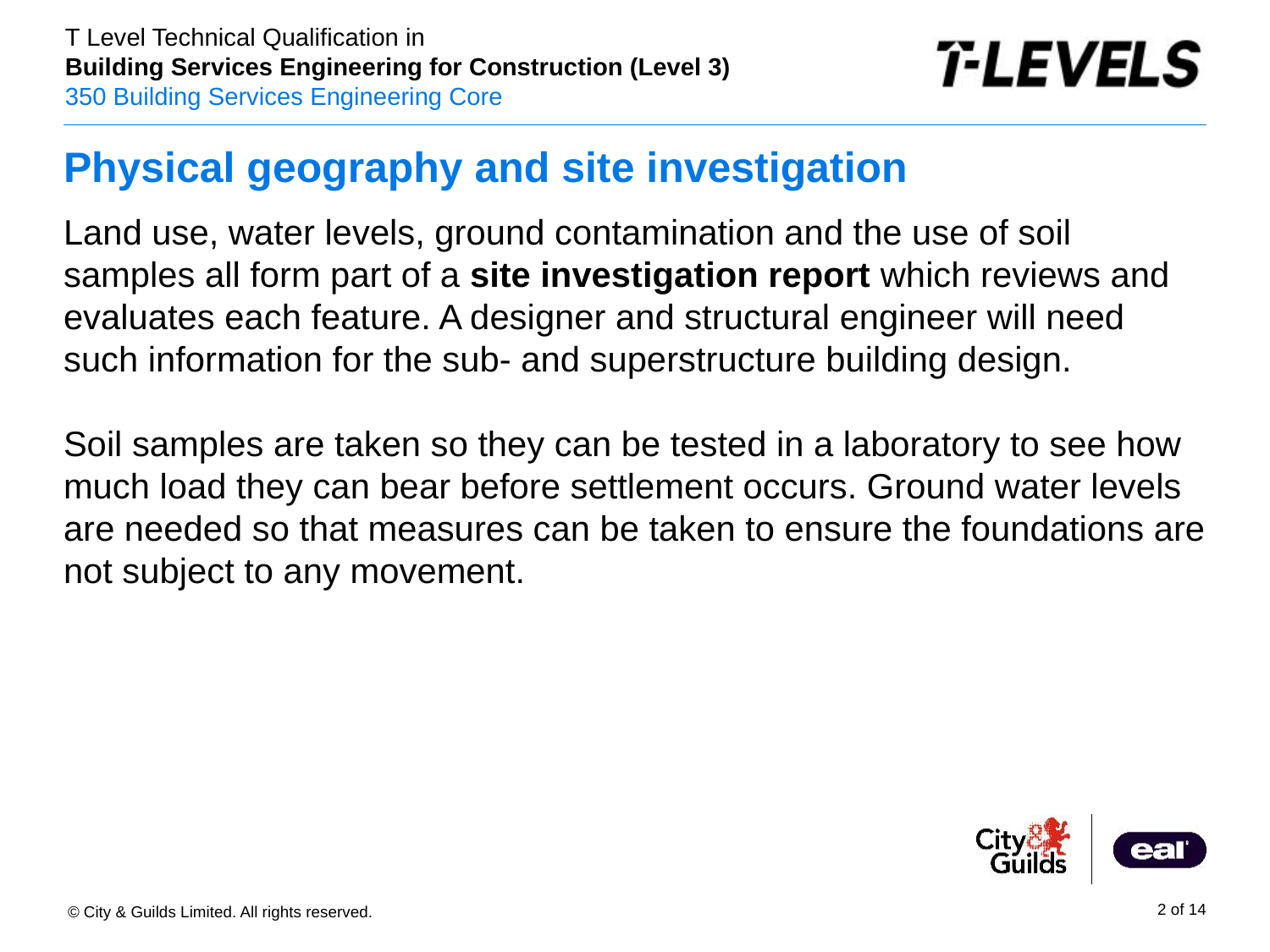

# Physical geography and site investigation
Land use, water levels, ground contamination and the use of soil samples all form part of a site investigation report which reviews and evaluates each feature. A designer and structural engineer will need such information for the sub- and superstructure building design.

Soil samples are taken so they can be tested in a laboratory to see how much load they can bear before settlement occurs. Ground water levels are needed so that measures can be taken to ensure the foundations are not subject to any movement.